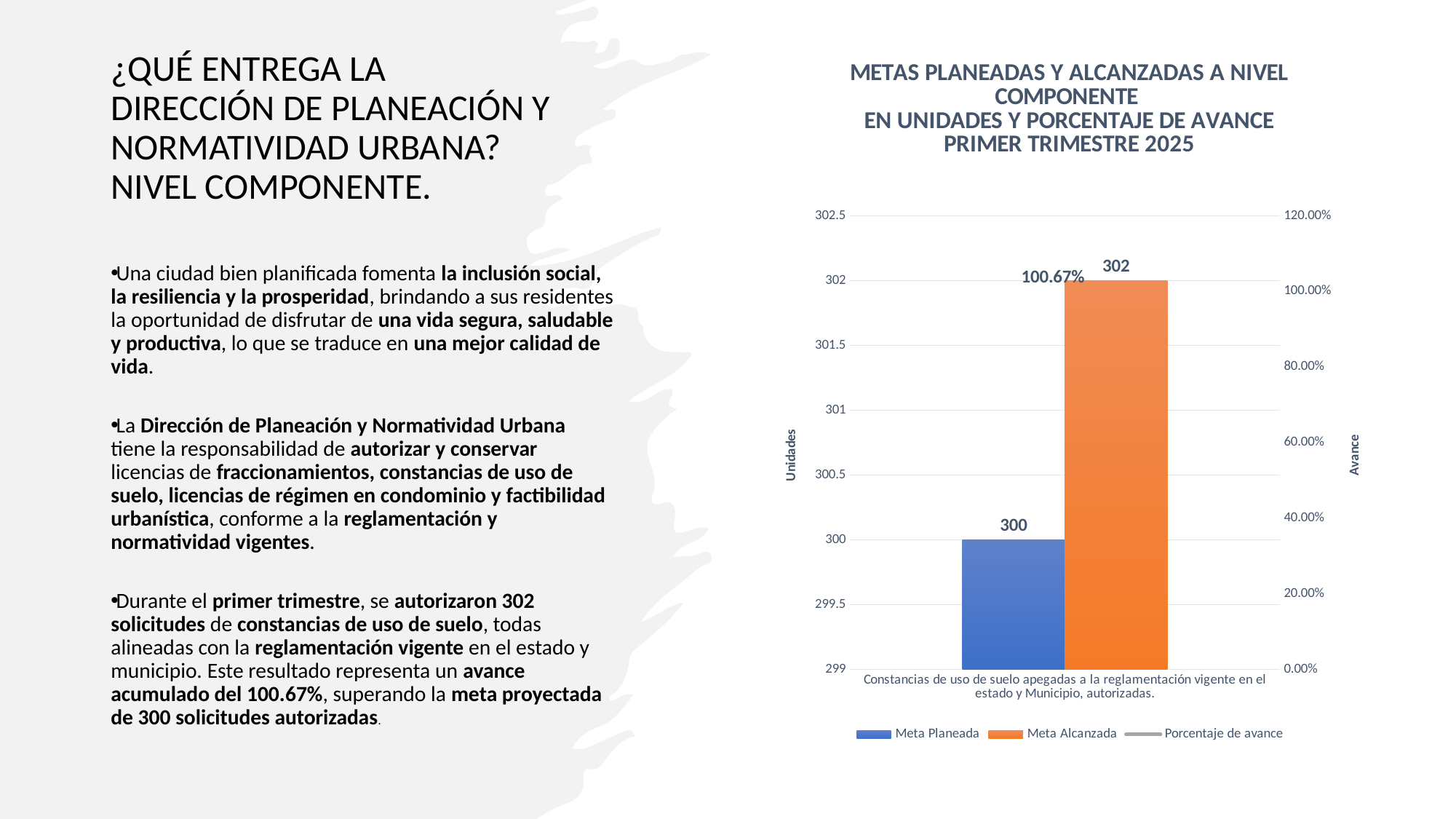

¿QUÉ ENTREGA LA DIRECCIÓN DE PLANEACIÓN Y NORMATIVIDAD URBANA?  NIVEL COMPONENTE.

### Chart: METAS PLANEADAS Y ALCANZADAS A NIVEL COMPONENTE
EN UNIDADES Y PORCENTAJE DE AVANCE
PRIMER TRIMESTRE 2025

| Category | Meta Planeada | Meta Alcanzada |  |
|---|---|---|---|
| Constancias de uso de suelo apegadas a la reglamentación vigente en el estado y Municipio, autorizadas. | 300.0 | 302.0 | 1.0066666666666666 |
Una ciudad bien planificada fomenta la inclusión social, la resiliencia y la prosperidad, brindando a sus residentes la oportunidad de disfrutar de una vida segura, saludable y productiva, lo que se traduce en una mejor calidad de vida.

La Dirección de Planeación y Normatividad Urbana tiene la responsabilidad de autorizar y conservar licencias de fraccionamientos, constancias de uso de suelo, licencias de régimen en condominio y factibilidad urbanística, conforme a la reglamentación y normatividad vigentes.

Durante el primer trimestre, se autorizaron 302 solicitudes de constancias de uso de suelo, todas alineadas con la reglamentación vigente en el estado y municipio. Este resultado representa un avance acumulado del 100.67%, superando la meta proyectada de 300 solicitudes autorizadas.